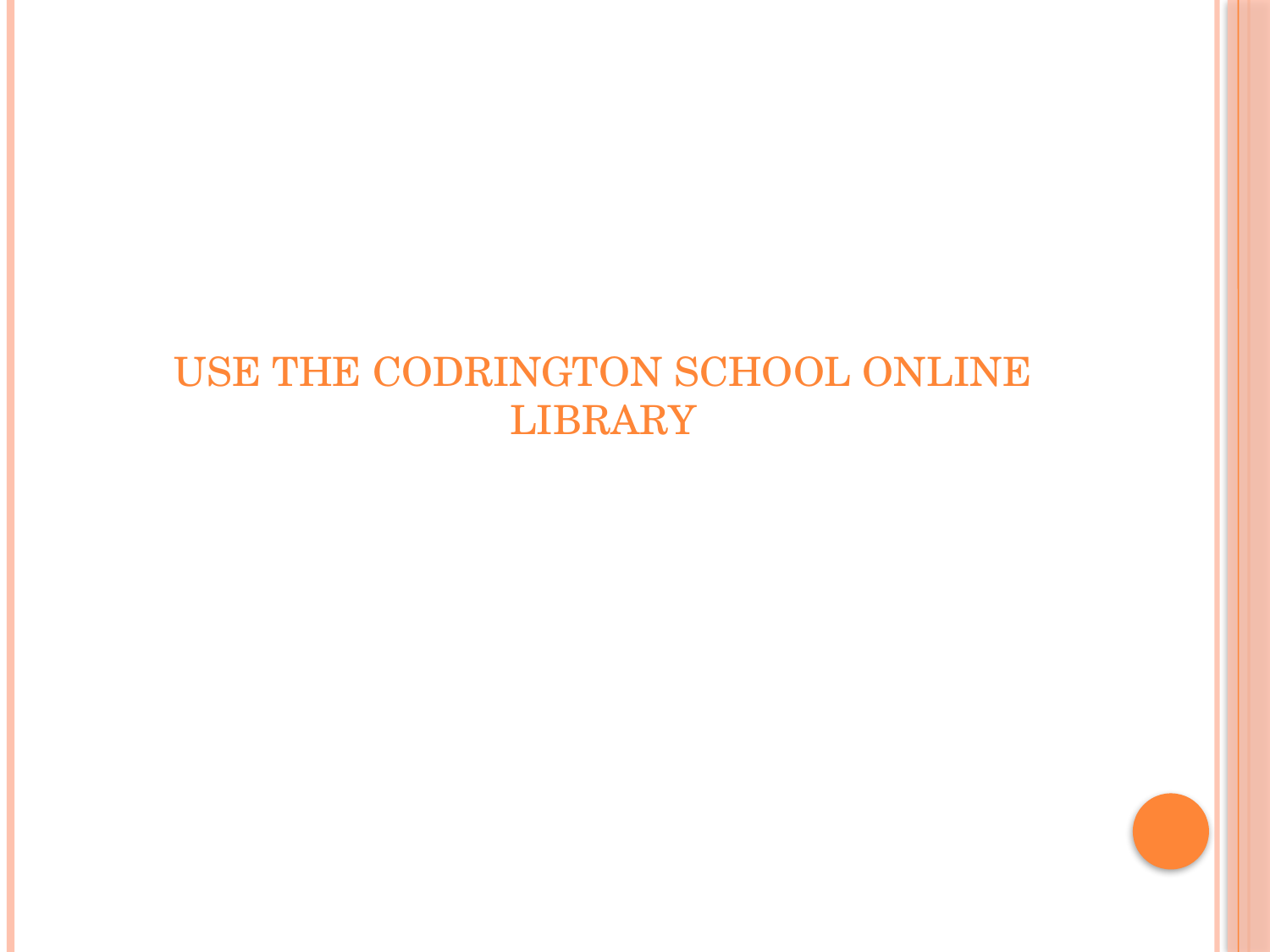

# Use the Codrington School Online library